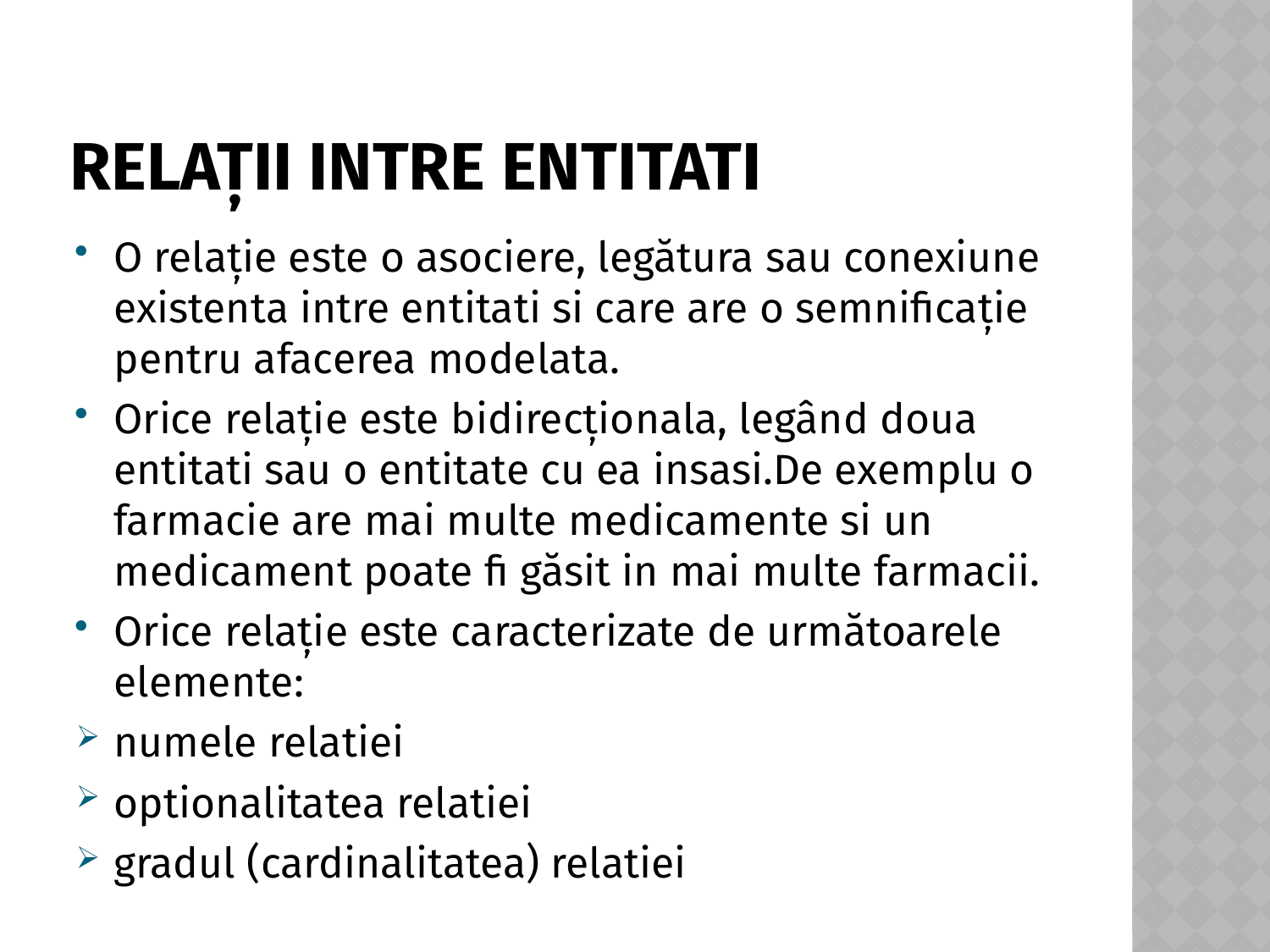

# Relații intre entitati
O relație este o asociere, legătura sau conexiune existenta intre entitati si care are o semnificație pentru afacerea modelata.
Orice relație este bidirecționala, legând doua entitati sau o entitate cu ea insasi.De exemplu o farmacie are mai multe medicamente si un medicament poate fi găsit in mai multe farmacii.
Orice relație este caracterizate de următoarele elemente:
numele relatiei
optionalitatea relatiei
gradul (cardinalitatea) relatiei